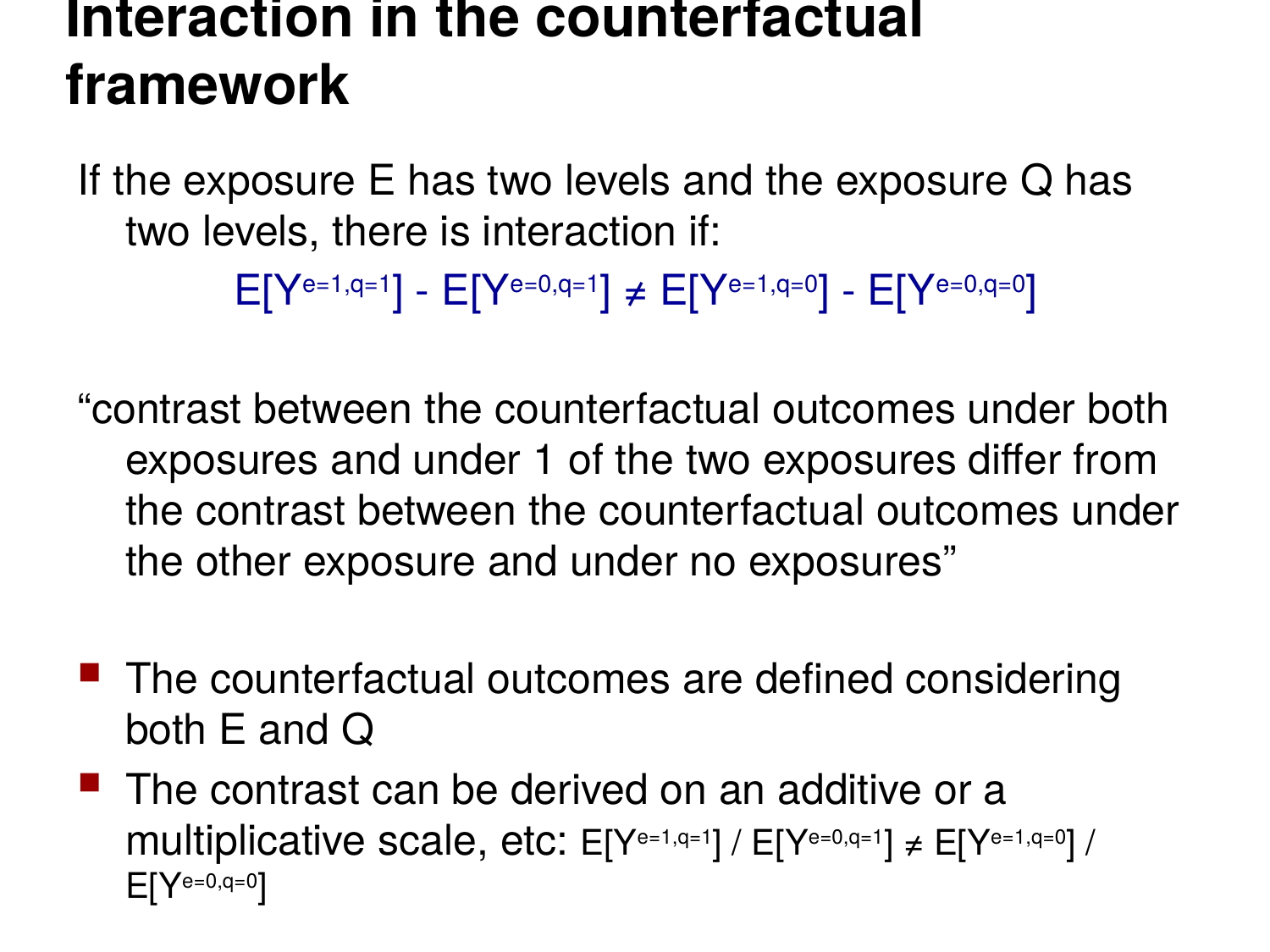

# Interaction in the counterfactual framework
If the exposure E has two levels and the exposure Q has two levels, there is interaction if:
E[Ye=1,q=1] - E[Ye=0,q=1] ≠ E[Ye=1,q=0] - E[Ye=0,q=0]

“contrast between the counterfactual outcomes under both exposures and under 1 of the two exposures differ from the contrast between the counterfactual outcomes under the other exposure and under no exposures”

The counterfactual outcomes are defined considering both E and Q
The contrast can be derived on an additive or a multiplicative scale, etc: E[Ye=1,q=1] / E[Ye=0,q=1] ≠ E[Ye=1,q=0] / E[Ye=0,q=0]